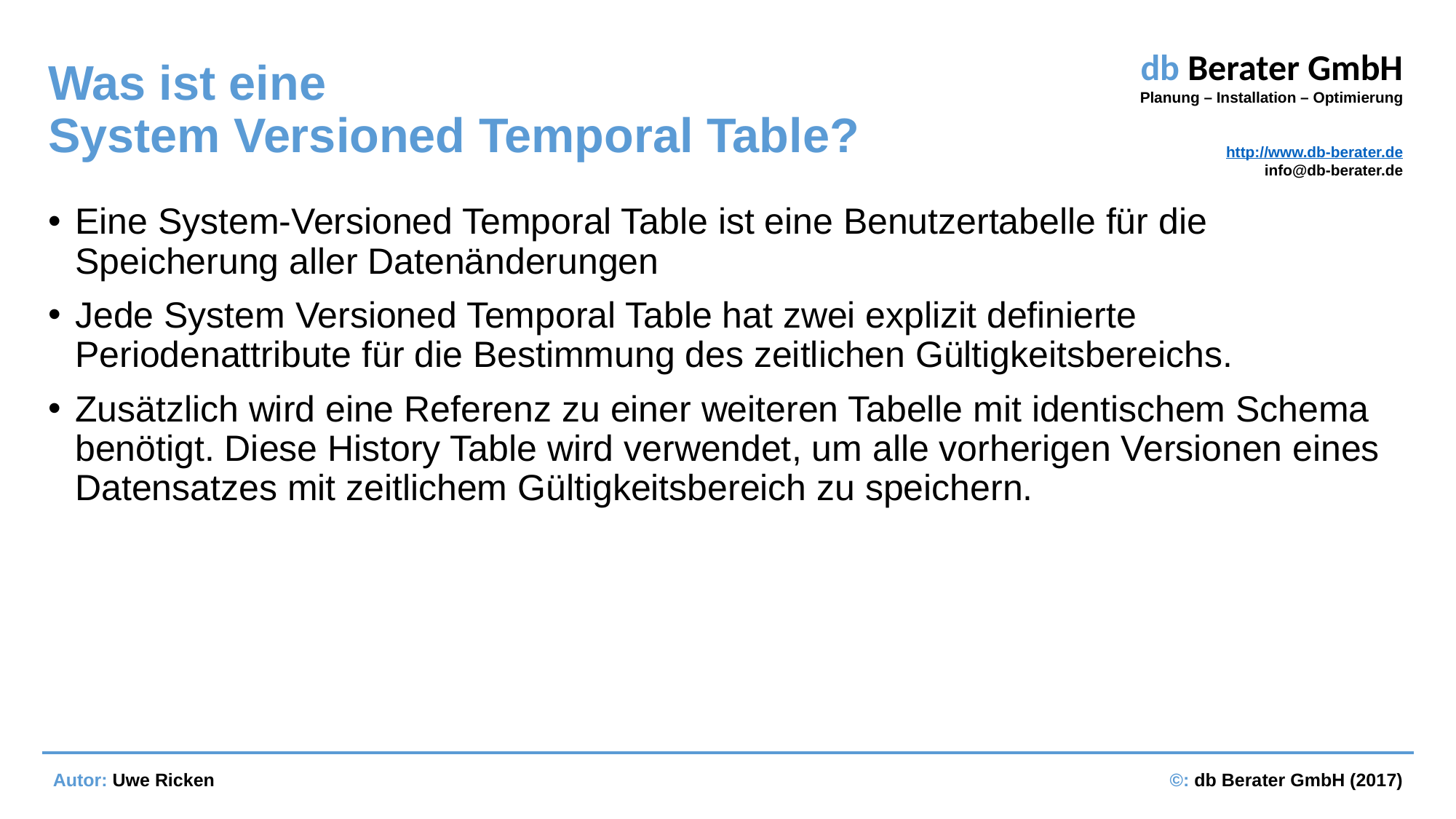

# Was ist eine System Versioned Temporal Table?
Eine System-Versioned Temporal Table ist eine Benutzertabelle für die Speicherung aller Datenänderungen
Jede System Versioned Temporal Table hat zwei explizit definierte Periodenattribute für die Bestimmung des zeitlichen Gültigkeitsbereichs.
Zusätzlich wird eine Referenz zu einer weiteren Tabelle mit identischem Schema benötigt. Diese History Table wird verwendet, um alle vorherigen Versionen eines Datensatzes mit zeitlichem Gültigkeitsbereich zu speichern.